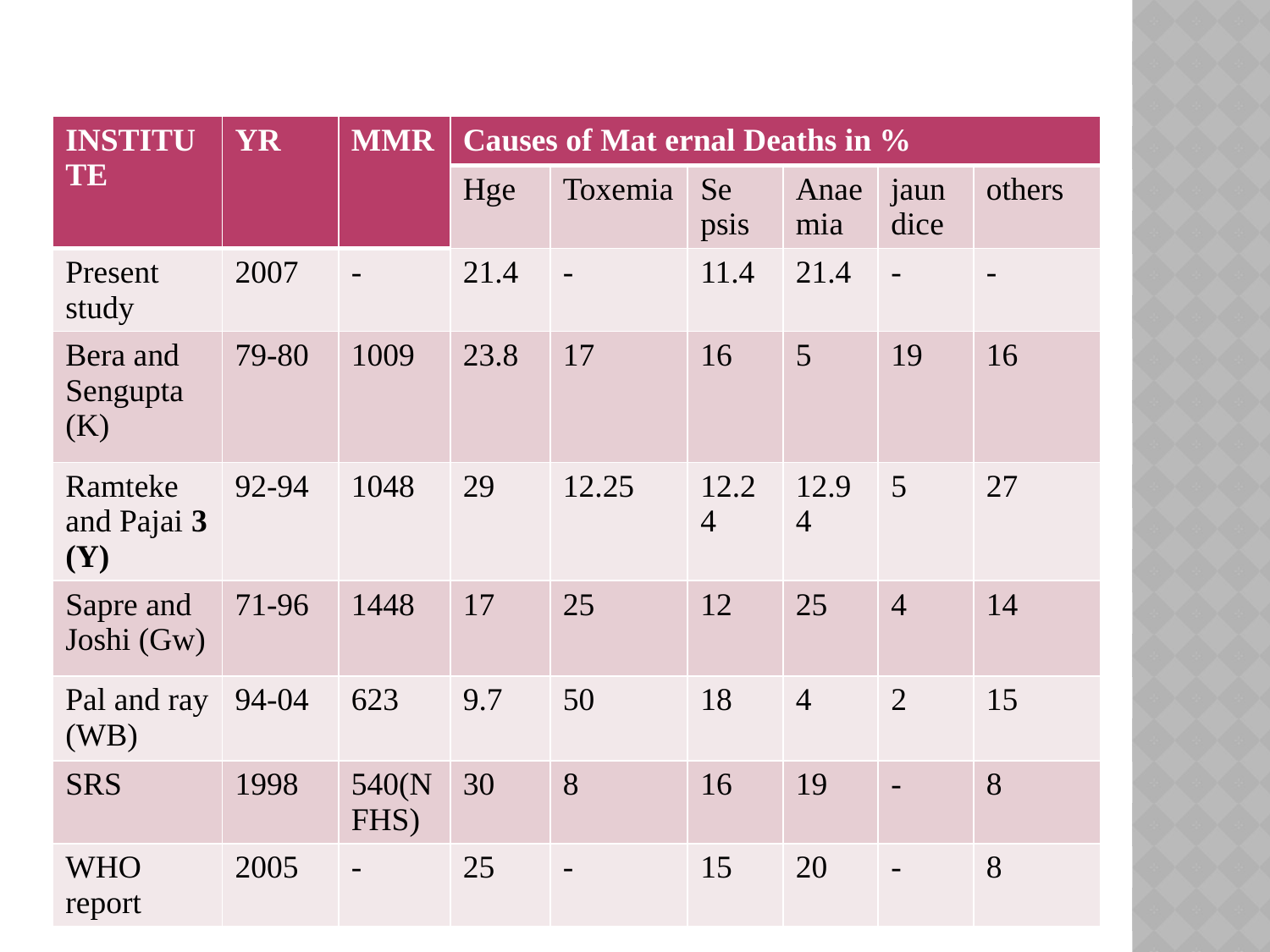

# Results from other studies :
| INSTITUTE | YR | MMR | Causes of Mat ernal Deaths in % |  |  |  |  |  |
| --- | --- | --- | --- | --- | --- | --- | --- | --- |
|  |  |  | Hge | Toxemia | Se psis | Anaemia | jaundice | others |
| Present study | 2007 | - | 21.4 | - | 11.4 | 21.4 | - | - |
| Bera and Sengupta (K) | 79-80 | 1009 | 23.8 | 17 | 16 | 5 | 19 | 16 |
| Ramteke and Pajai 3 (Y) | 92-94 | 1048 | 29 | 12.25 | 12.24 | 12.94 | 5 | 27 |
| Sapre and Joshi (Gw) | 71-96 | 1448 | 17 | 25 | 12 | 25 | 4 | 14 |
| Pal and ray (WB) | 94-04 | 623 | 9.7 | 50 | 18 | 4 | 2 | 15 |
| SRS | 1998 | 540(NFHS) | 30 | 8 | 16 | 19 | - | 8 |
| WHO report | 2005 | - | 25 | - | 15 | 20 | - | 8 |